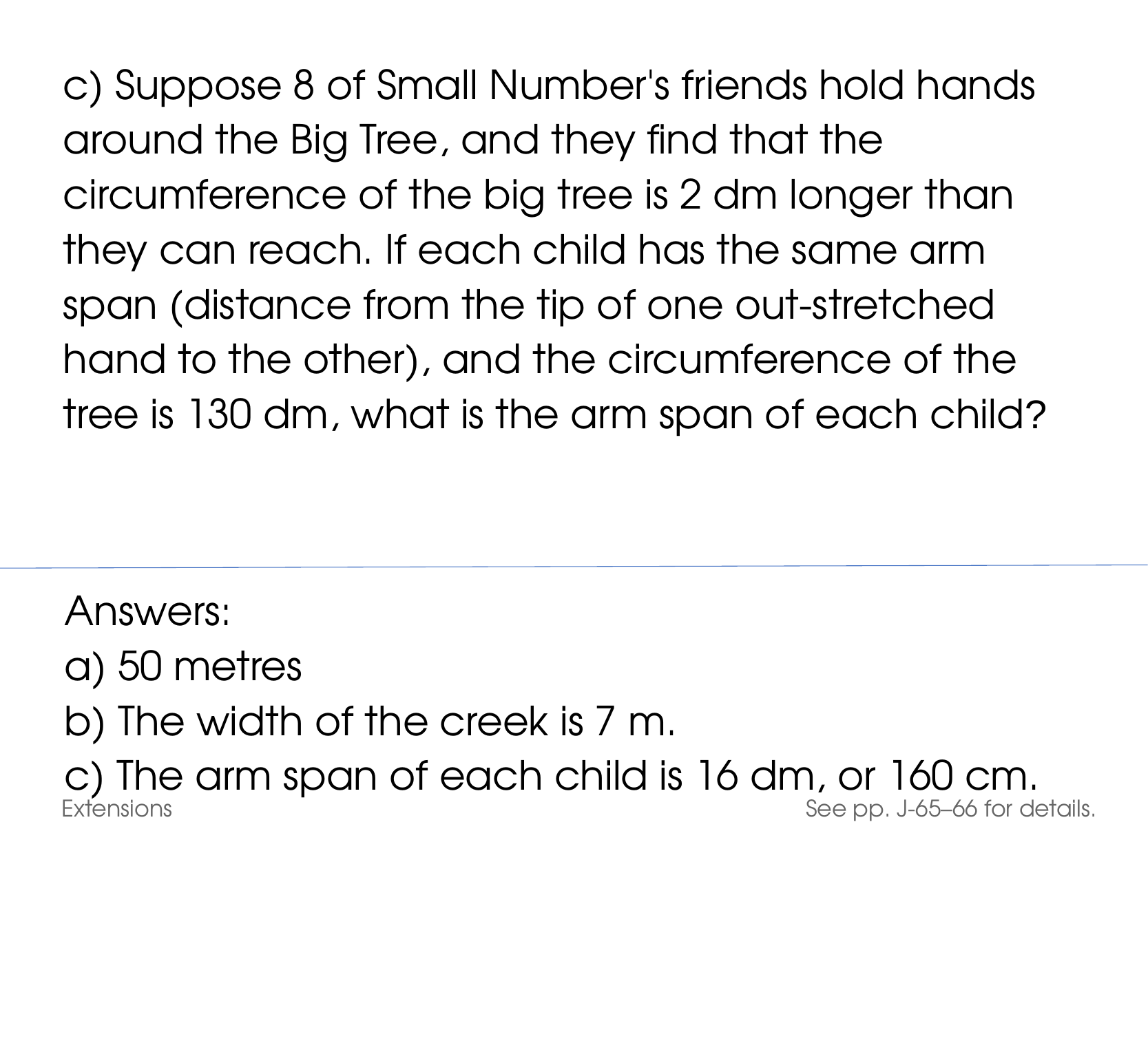

c) Suppose 8 of Small Number's friends hold hands around the Big Tree, and they find that the circumference of the big tree is 2 dm longer than they can reach. If each child has the same arm span (distance from the tip of one out-stretched hand to the other), and the circumference of the tree is 130 dm, what is the arm span of each child?
Answers:
​a) 50 metres
​b) The width of the creek is 7 m.
​c) The arm span of each child is 16 dm, or 160 cm.
Extensions
See pp. J-65–66 for details.